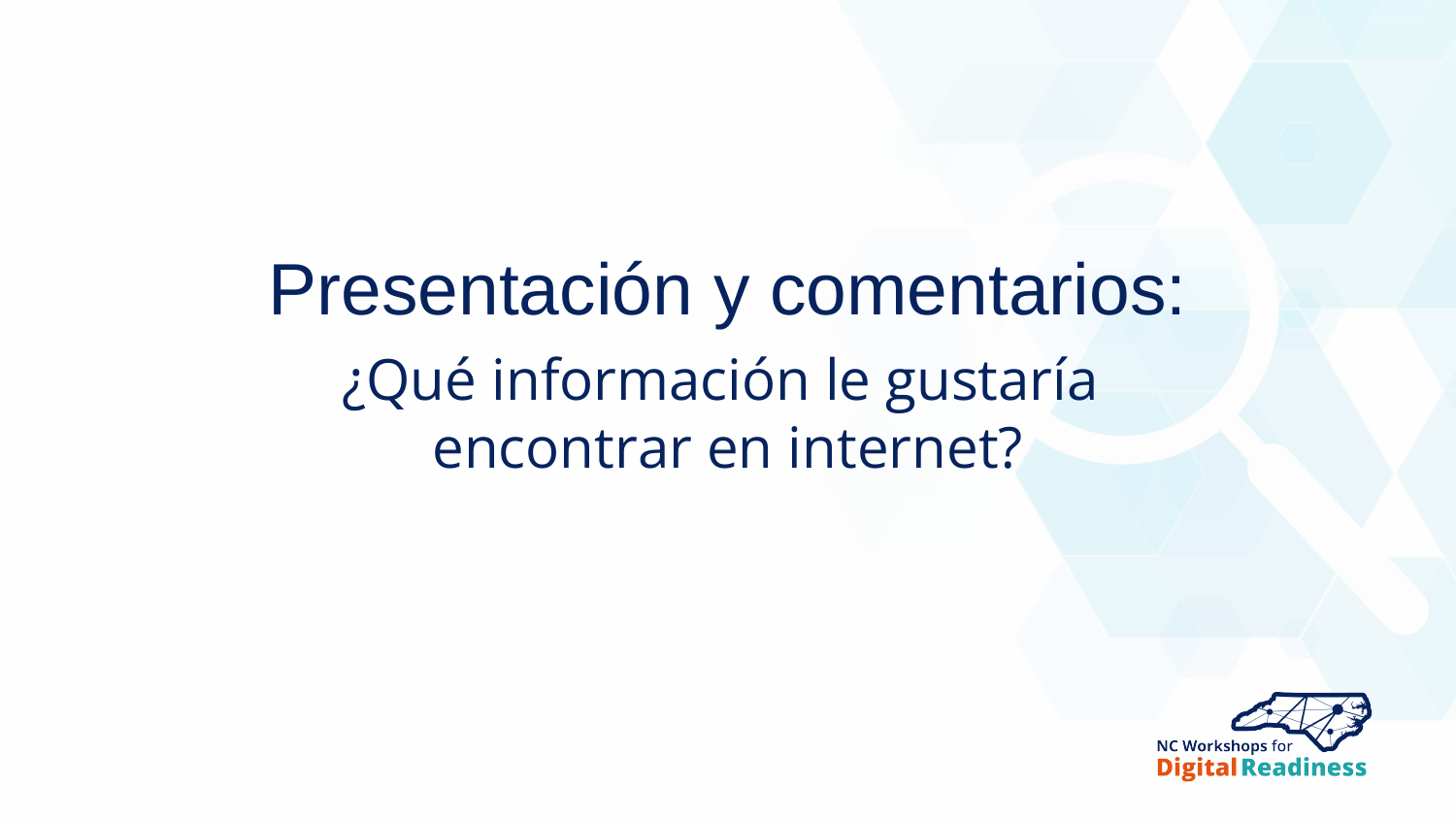

# Presentación y comentarios:
¿Qué información le gustaría
encontrar en internet?